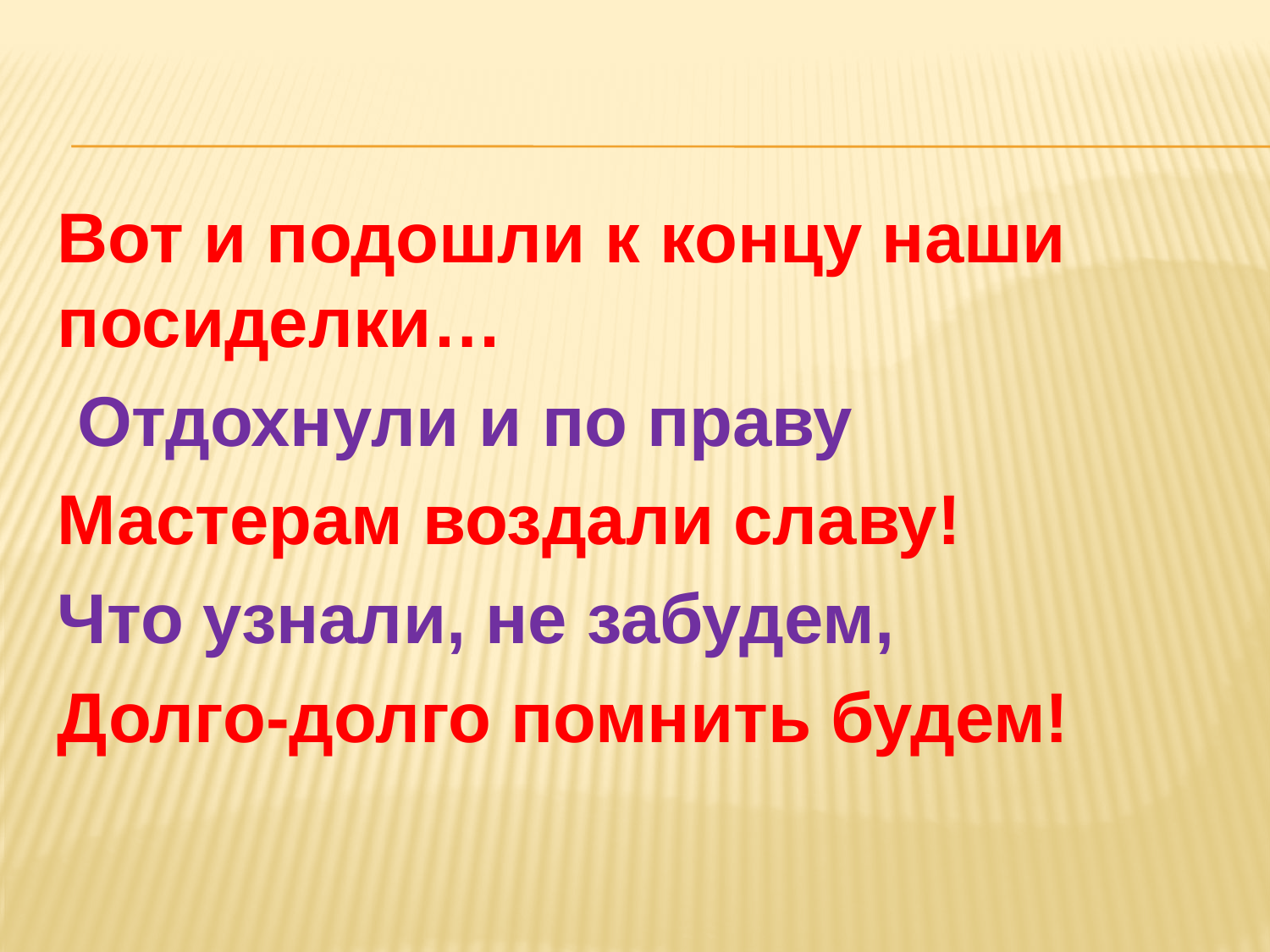

#
Вот и подошли к концу наши посиделки…
 Отдохнули и по праву
Мастерам воздали славу!
Что узнали, не забудем,
Долго-долго помнить будем!